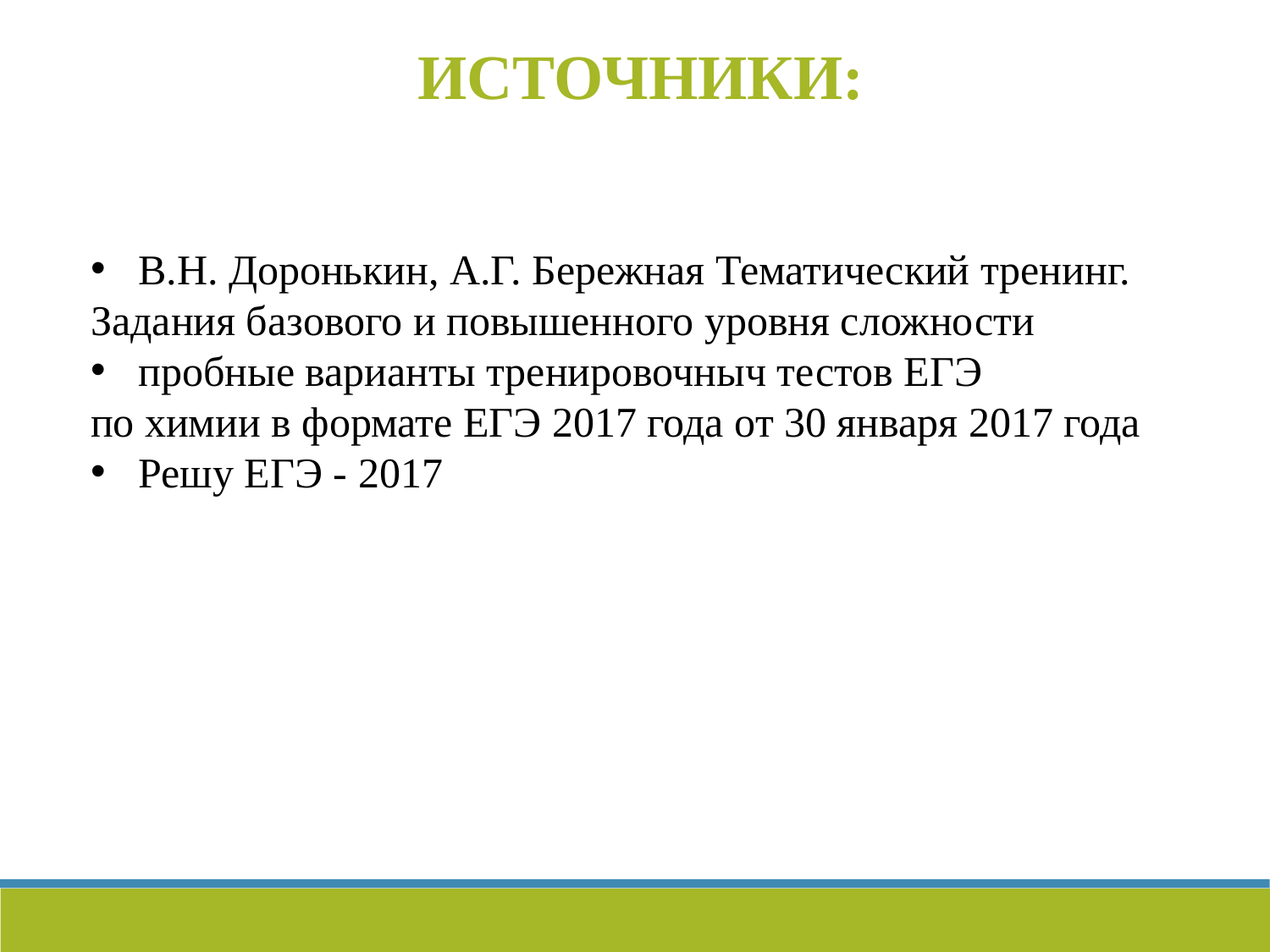

Источники:
В.Н. Доронькин, А.Г. Бережная Тематический тренинг.
Задания базового и повышенного уровня сложности
пробные варианты тренировочныч тестов ЕГЭ
по химии в формате ЕГЭ 2017 года от 30 января 2017 года
Решу ЕГЭ - 2017